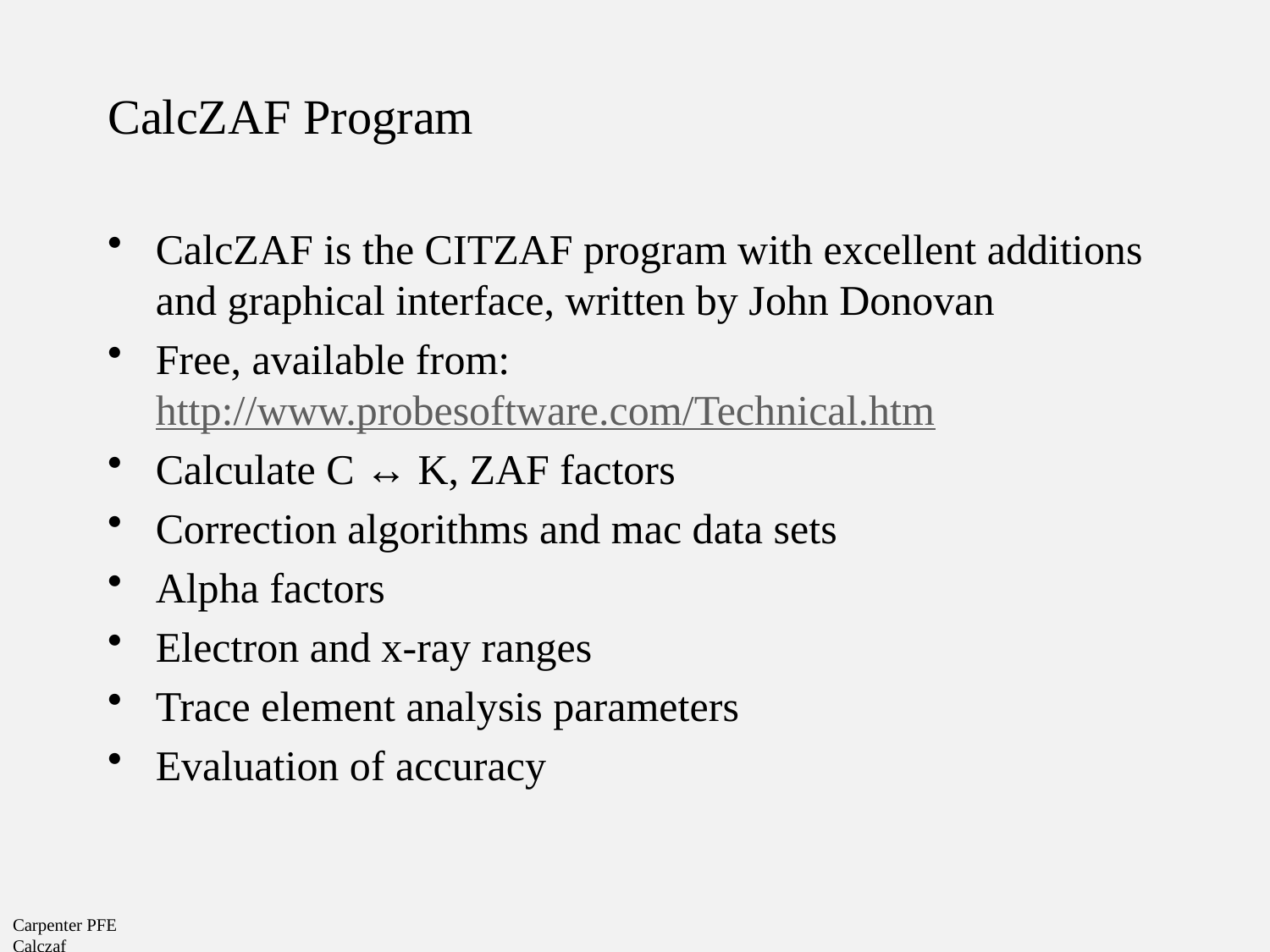

# CalcZAF Program
CalcZAF is the CITZAF program with excellent additions and graphical interface, written by John Donovan
Free, available from:
http://www.probesoftware.com/Technical.htm
Calculate C ↔ K, ZAF factors
Correction algorithms and mac data sets
Alpha factors
Electron and x-ray ranges
Trace element analysis parameters
Evaluation of accuracy
Carpenter PFE Calczaf